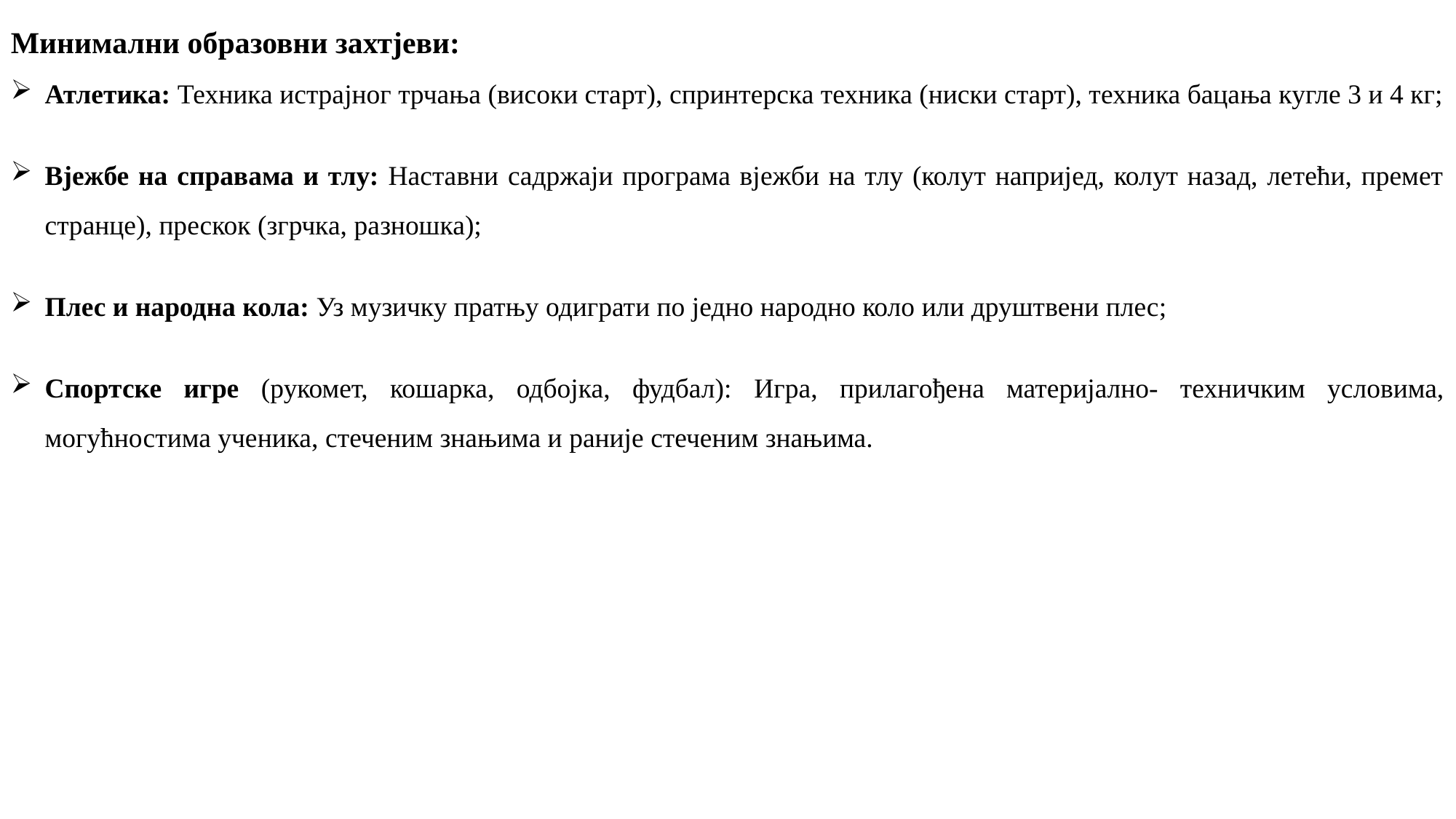

Минимални образовни захтјеви:
Атлетика: Техника истрајног трчања (високи старт), спринтерска техника (ниски старт), техника бацања кугле 3 и 4 кг;

Вјежбе на справама и тлу: Наставни садржаји програма вјежби на тлу (колут напријед, колут назад, летећи, премет странце), прескок (згрчка, разношка);

Плес и народна кола: Уз музичку пратњу одиграти по једно народно коло или друштвени плес;

Спортске игре (рукомет, кошарка, одбојка, фудбал): Игра, прилагођена материјално- техничким условима, могућностима ученика, стеченим знањима и раније стеченим знањима.